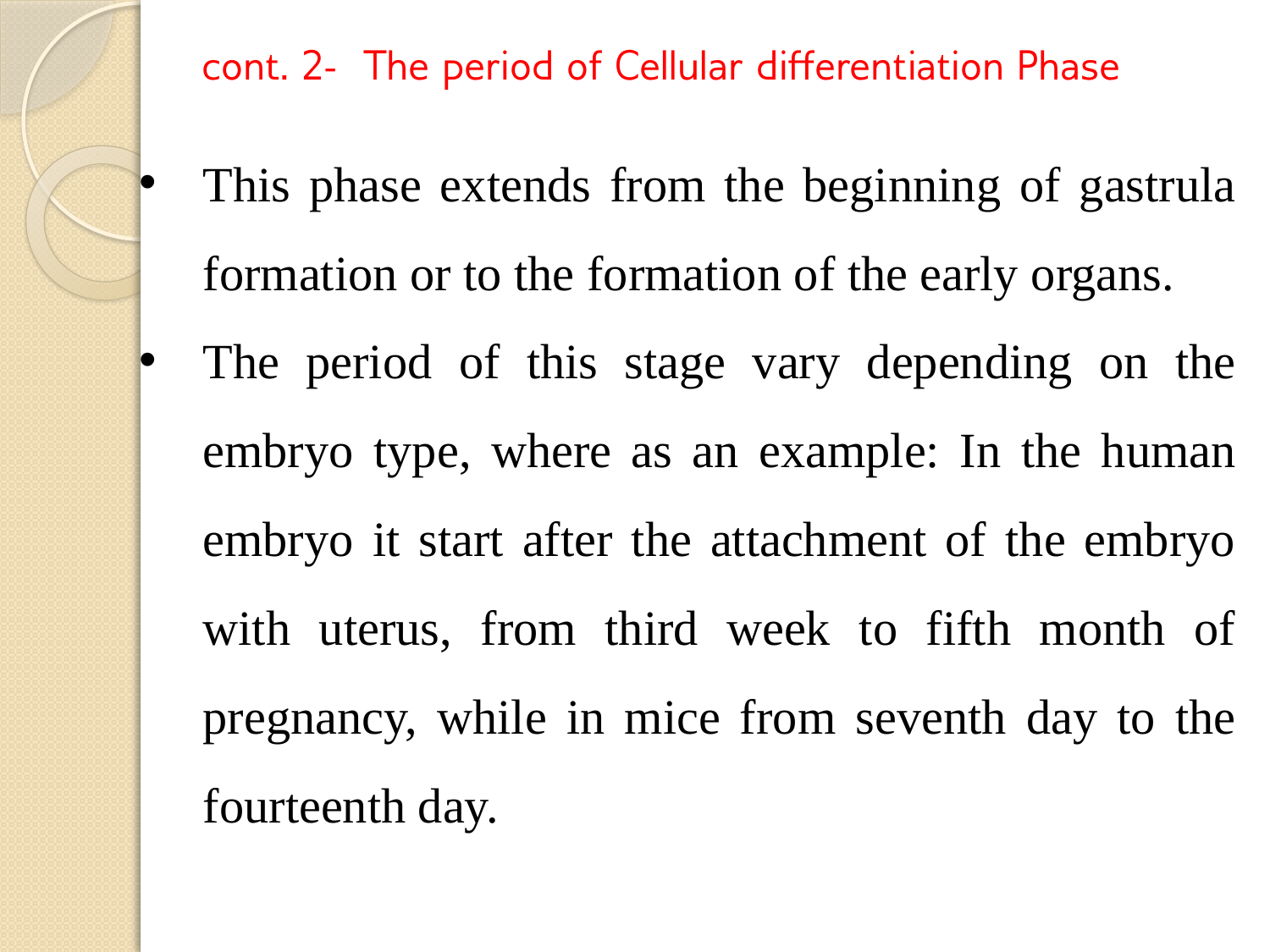

cont. 2-  The period of Cellular differentiation Phase
This phase extends from the beginning of gastrula formation or to the formation of the early organs.
The period of this stage vary depending on the embryo type, where as an example: In the human embryo it start after the attachment of the embryo with uterus, from third week to fifth month of pregnancy, while in mice from seventh day to the fourteenth day.